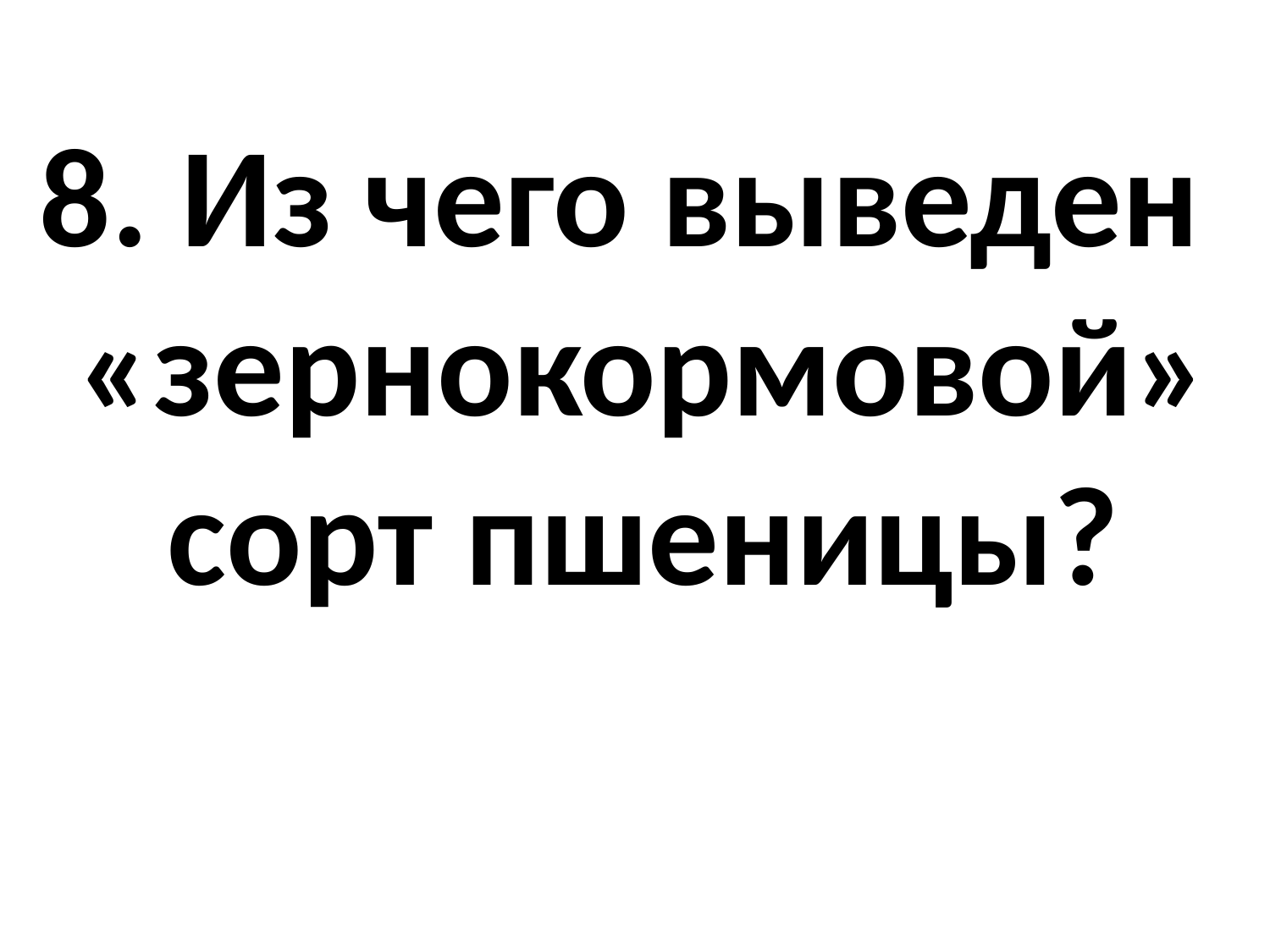

8. Из чего выведен «зернокормовой» сорт пшеницы?